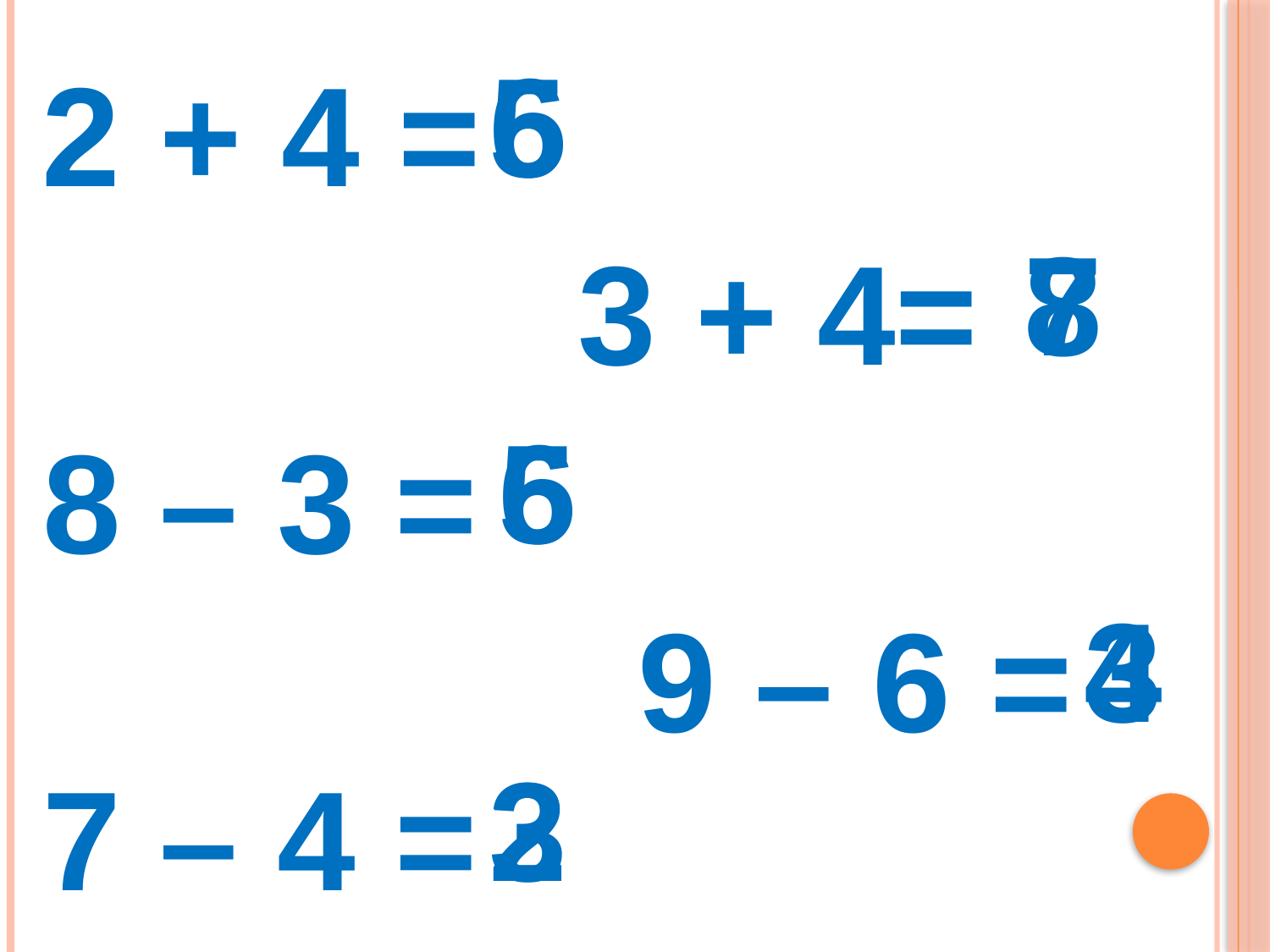

5
6
2 + 4 =
8
7
3 + 4=

6
5
8 – 3 =
4
3
9 – 6 =
2
3
7 – 4 =